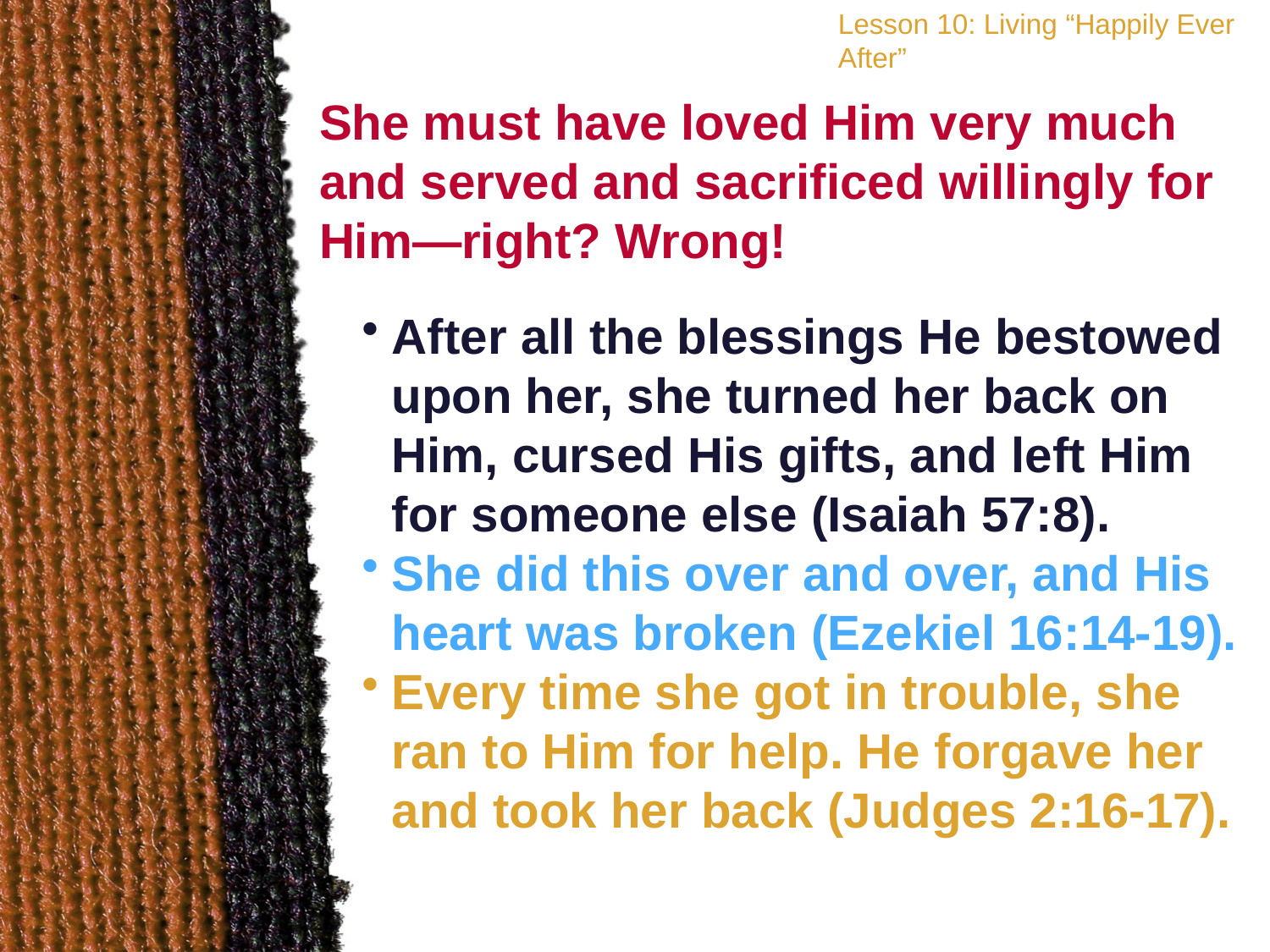

Lesson 10: Living “Happily Ever After”
She must have loved Him very much and served and sacrificed willingly for Him—right? Wrong!
After all the blessings He bestowed upon her, she turned her back on Him, cursed His gifts, and left Him for someone else (Isaiah 57:8).
She did this over and over, and His heart was broken (Ezekiel 16:14-19).
Every time she got in trouble, she ran to Him for help. He forgave her and took her back (Judges 2:16-17).